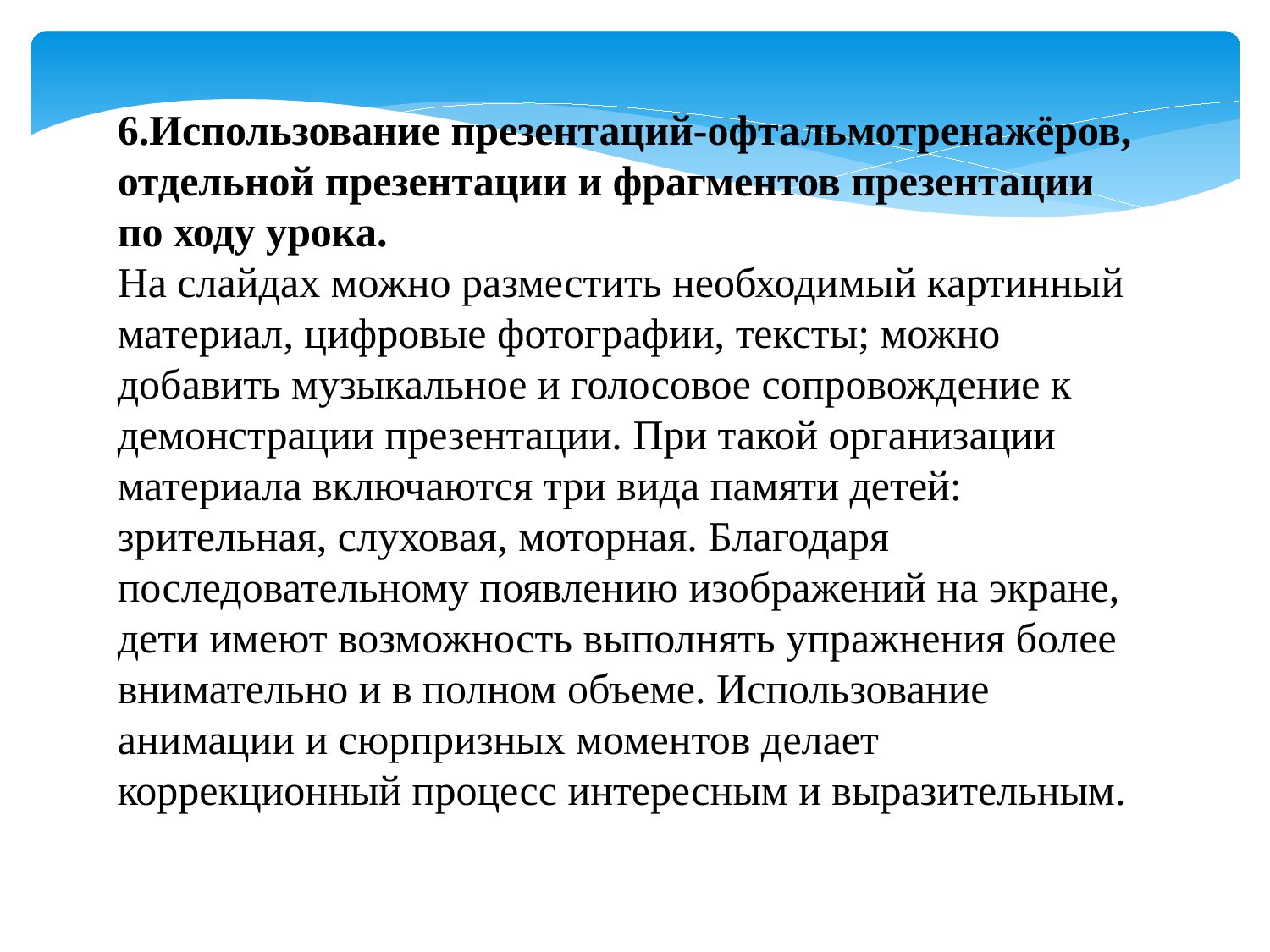

6.Использование презентаций-офтальмотренажёров, отдельной презентации и фрагментов презентации по ходу урока.
На слайдах можно разместить необходимый картинный материал, цифровые фотографии, тексты; можно добавить музыкальное и голосовое сопровождение к демонстрации презентации. При такой организации материала включаются три вида памяти детей: зрительная, слуховая, моторная. Благодаря последовательному появлению изображений на экране, дети имеют возможность выполнять упражнения более внимательно и в полном объеме. Использование анимации и сюрпризных моментов делает коррекционный процесс интересным и выразительным.